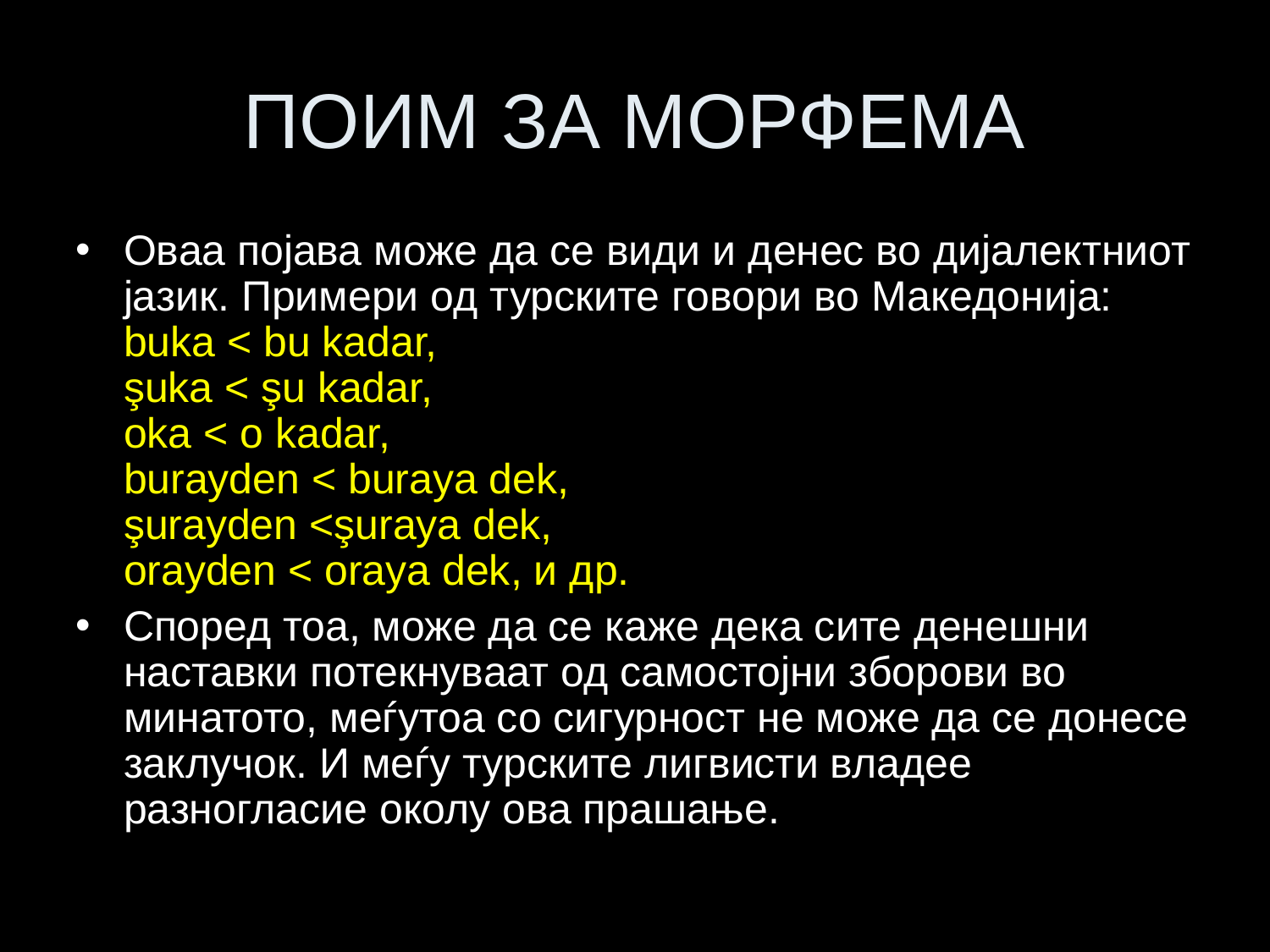

# ПОИМ ЗА МОРФЕМА
Оваа појава може да се види и денес во дијалектниот јазик. Примери од турските говори во Македонија:
buka < bu kadar,
şuka < şu kadar,
oka < o kadar,
burayden < buraya dek,
şurayden <şuraya dek,
orayden < oraya dek, и др.
Според тоа, може да се каже дека сите денешни наставки потекнуваат од самостојни зборови во минатото, меѓутоа со сигурност не може да се донесе заклучок. И меѓу турските лигвисти владее разногласие околу ова прашање.